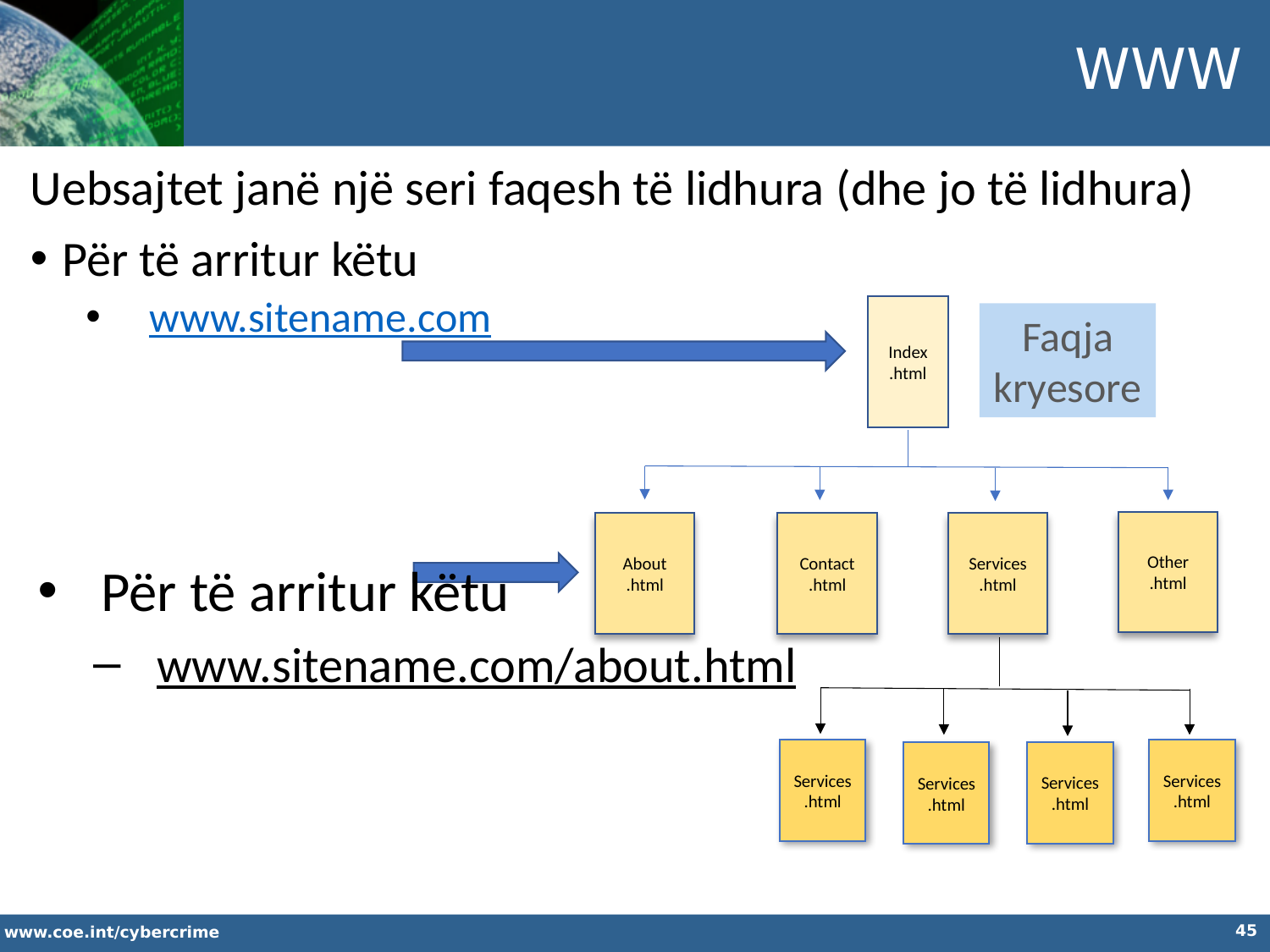

WWW
Uebsajtet janë një seri faqesh të lidhura (dhe jo të lidhura)
Për të arritur këtu
www.sitename.com
Index
.html
Other
.html
About
.html
Contact
.html
Services
.html
Services.html
Services.html
Services.html
Services.html
Faqja kryesore

Për të arritur këtu
www.sitename.com/about.html